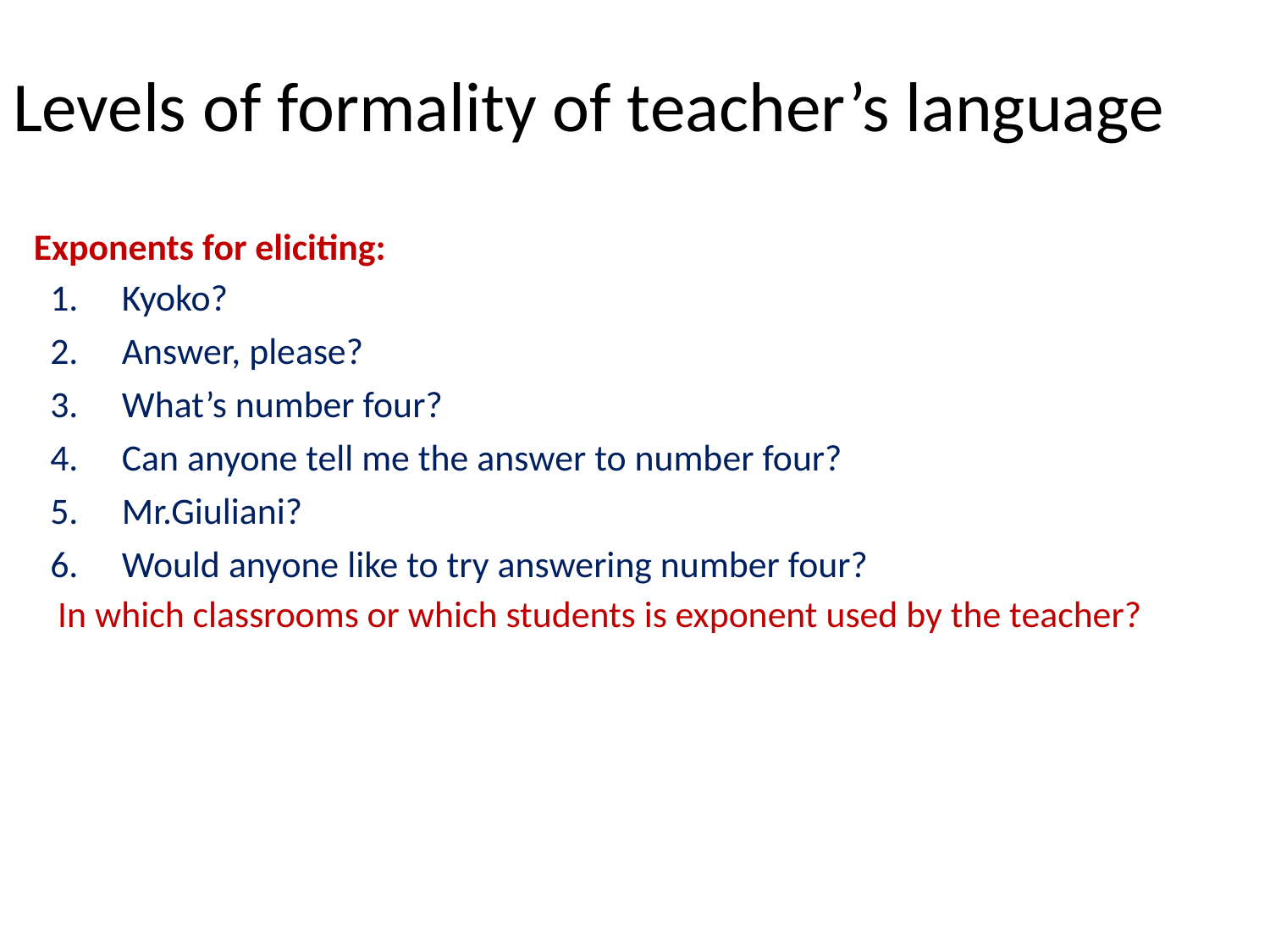

# Levels of formality of teacher’s language
Exponents for eliciting:
Kyoko?
Answer, please?
What’s number four?
Can anyone tell me the answer to number four?
Mr.Giuliani?
Would anyone like to try answering number four?
	In which classrooms or which students is exponent used by the teacher?